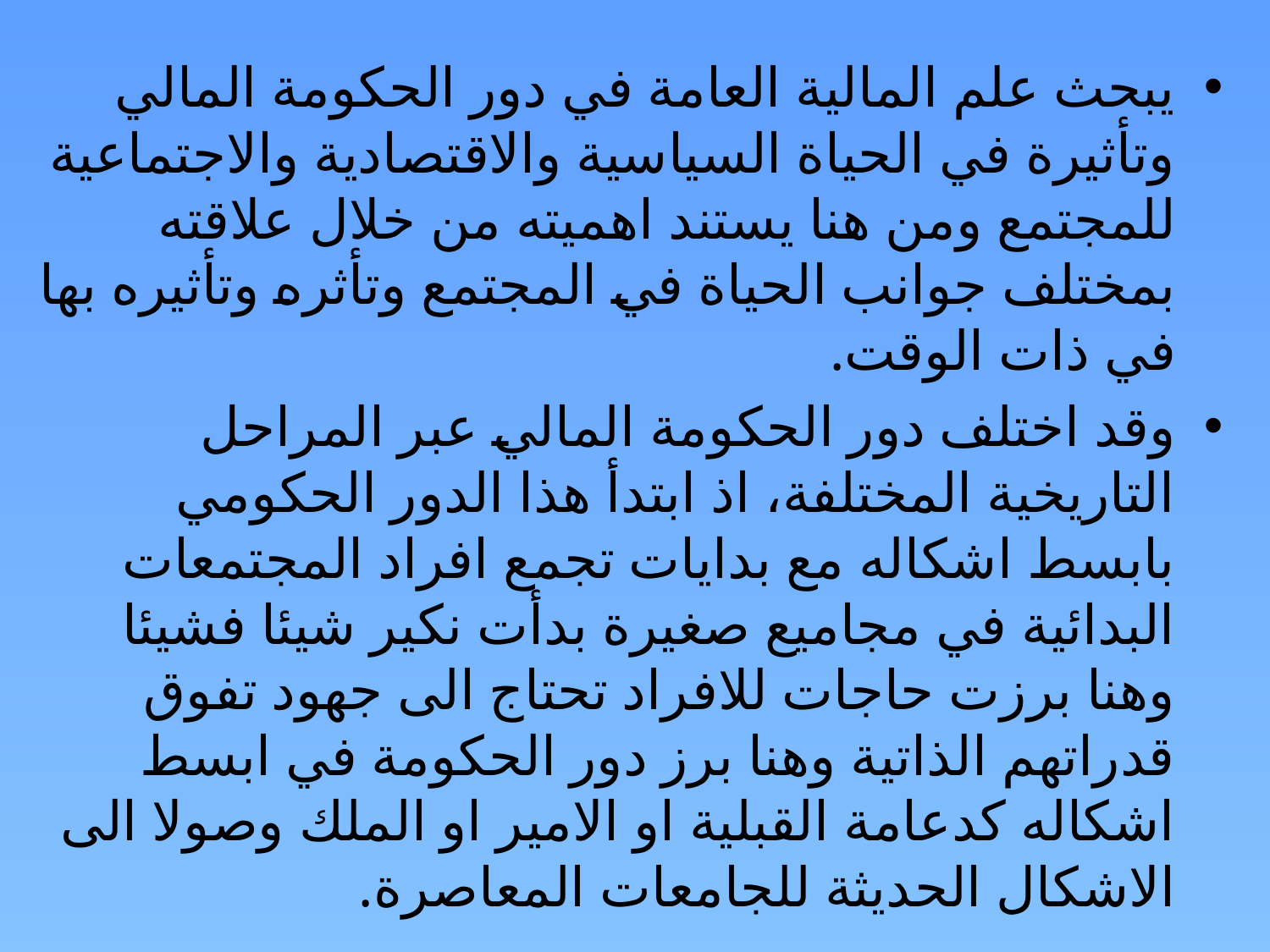

يبحث علم المالية العامة في دور الحكومة المالي وتأثيرة في الحياة السياسية والاقتصادية والاجتماعية للمجتمع ومن هنا يستند اهميته من خلال علاقته بمختلف جوانب الحياة في المجتمع وتأثره وتأثيره بها في ذات الوقت.
وقد اختلف دور الحكومة المالي عبر المراحل التاريخية المختلفة، اذ ابتدأ هذا الدور الحكومي بابسط اشكاله مع بدايات تجمع افراد المجتمعات البدائية في مجاميع صغيرة بدأت نكير شيئا فشيئا وهنا برزت حاجات للافراد تحتاج الى جهود تفوق قدراتهم الذاتية وهنا برز دور الحكومة في ابسط اشكاله كدعامة القبلية او الامير او الملك وصولا الى الاشكال الحديثة للجامعات المعاصرة.